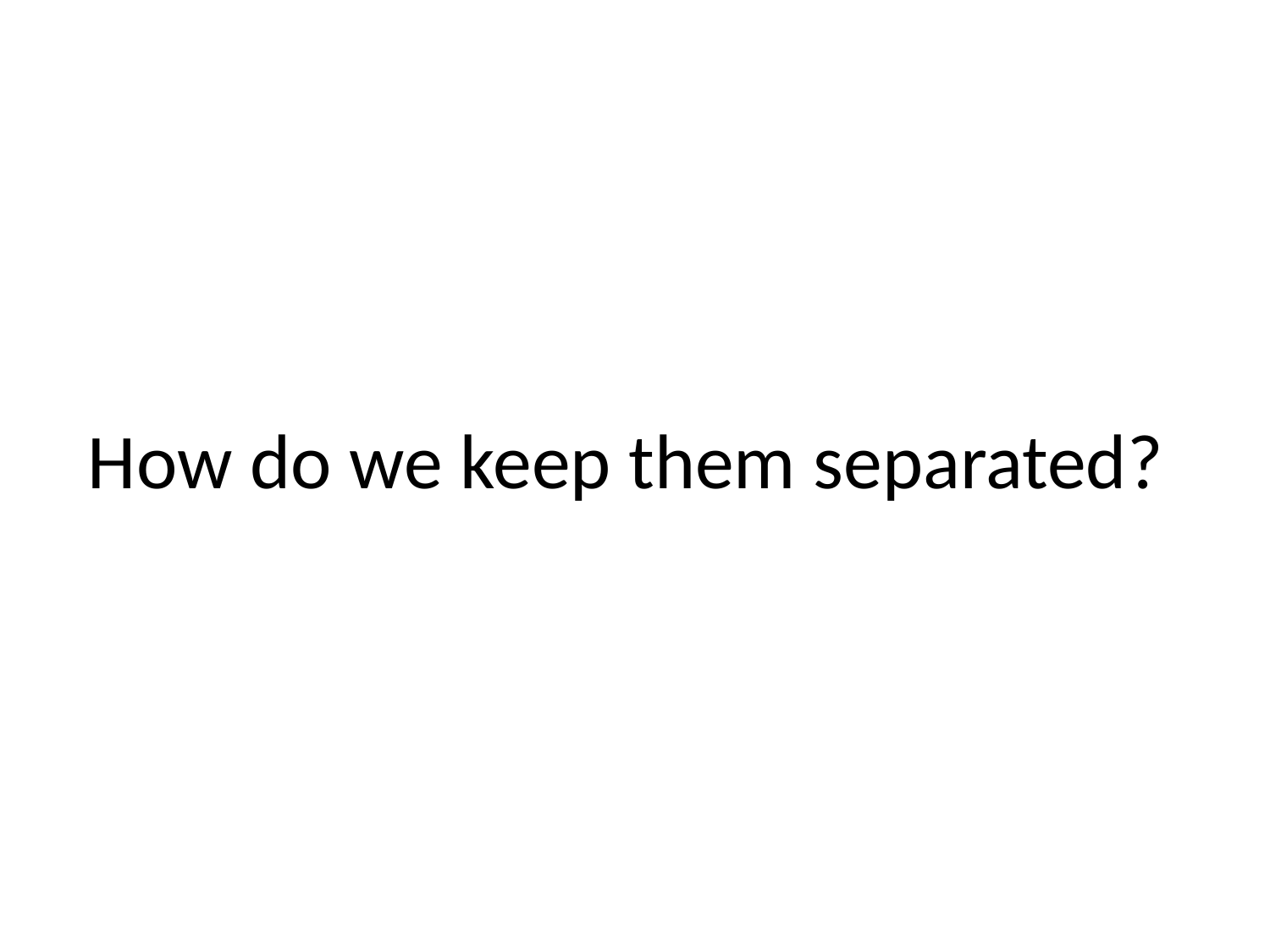

# How do we keep them separated?